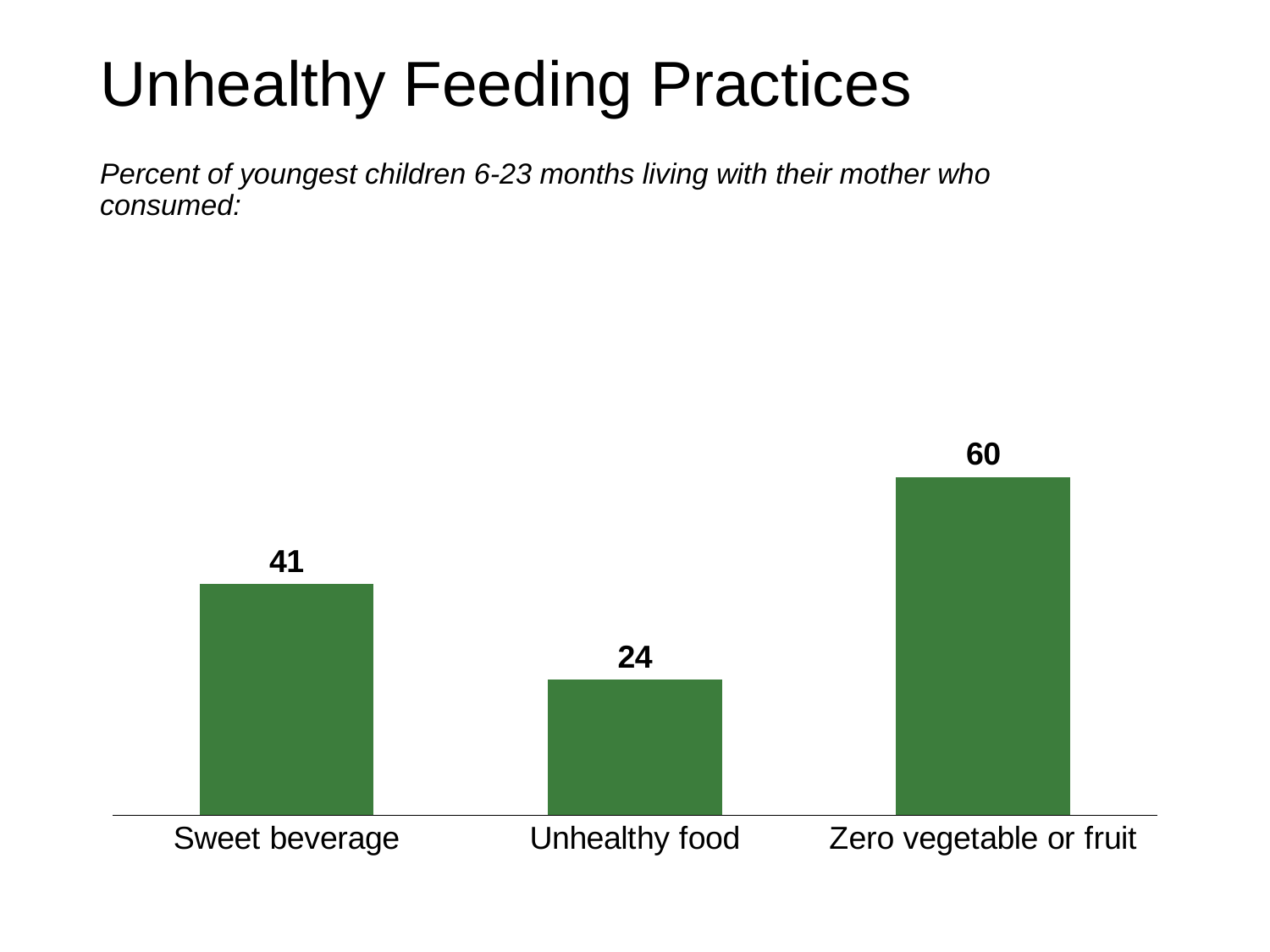

# Unhealthy Feeding Practices
Percent of youngest children 6-23 months living with their mother who consumed:

### Chart

| Category | Sweet beverage |
|---|---|
| Sweet beverage | 41.0 |
| Unhealthy food | 24.0 |
| Zero vegetable or fruit | 60.0 |